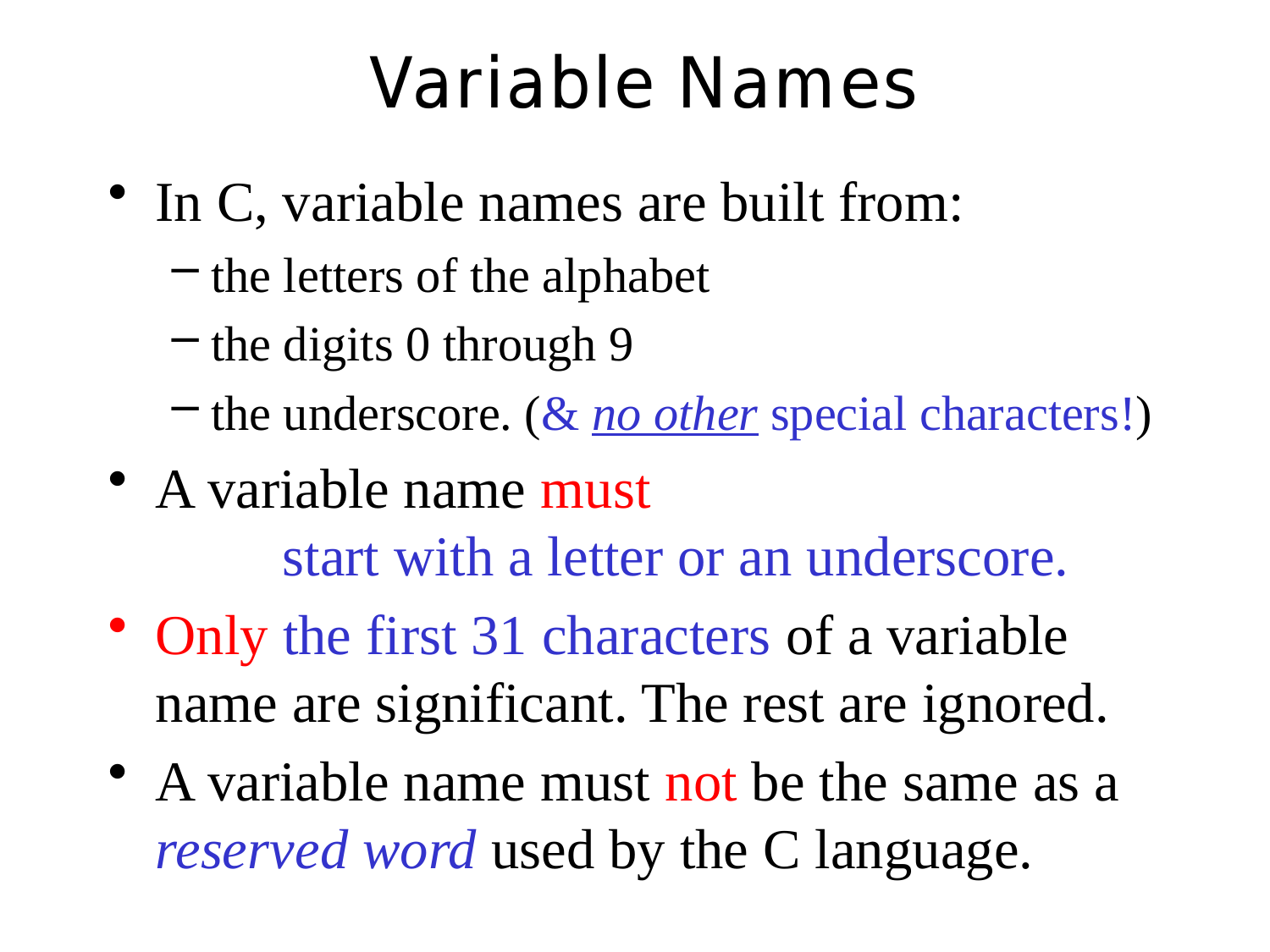

# Variable Names
In C, variable names are built from:
the letters of the alphabet
the digits 0 through 9
the underscore. (& no other special characters!)
A variable name must
	start with a letter or an underscore.
Only the first 31 characters of a variable name are significant. The rest are ignored.
A variable name must not be the same as a reserved word used by the C language.